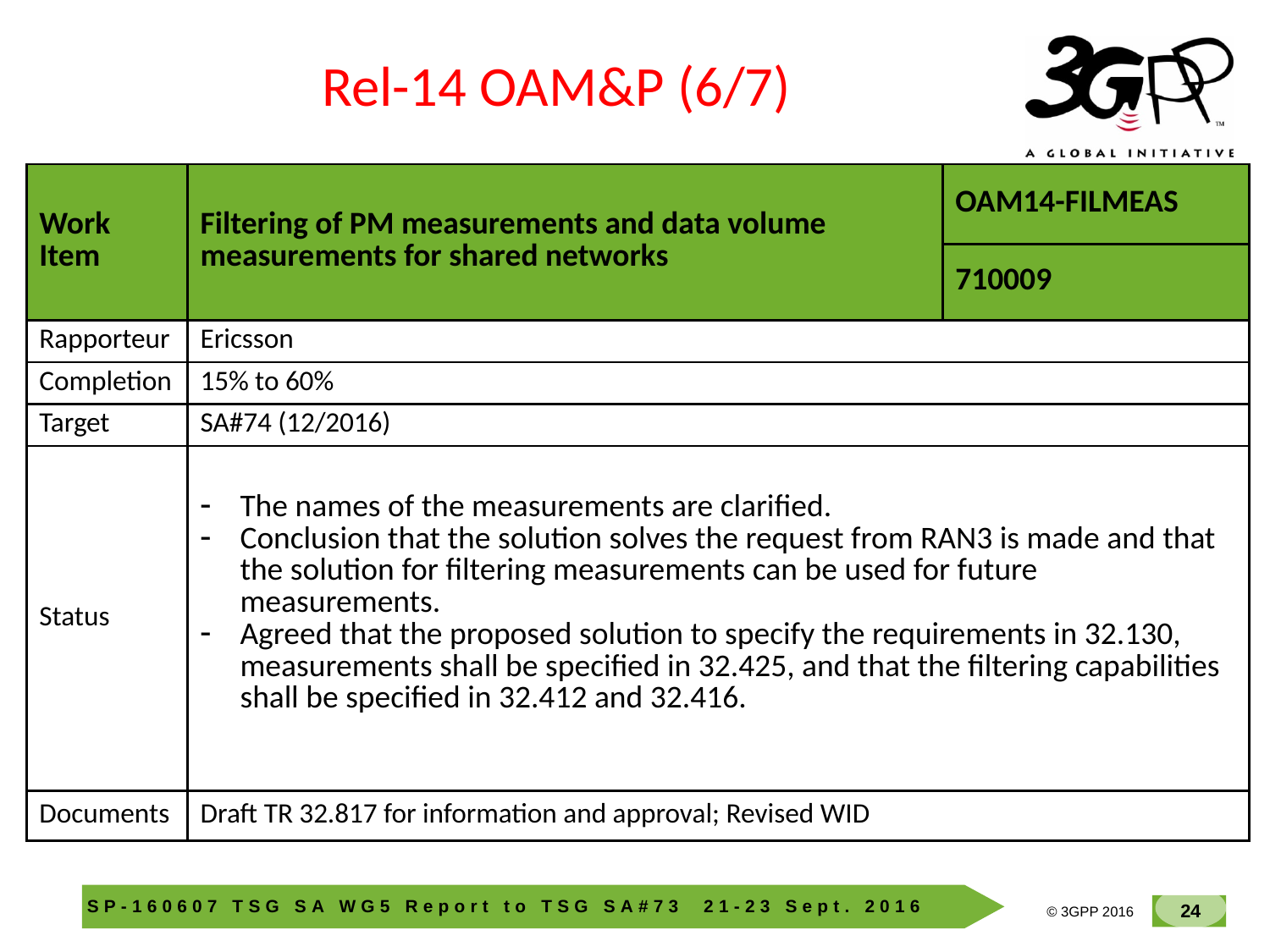

Rel-14 OAM&P (6/7)
| Work Item | Filtering of PM measurements and data volume measurements for shared networks | OAM14-FILMEAS |
| --- | --- | --- |
|  |  | 710009 |
| Rapporteur | Ericsson |  |
| Completion | 15% to 60% |  |
| Target | SA#74 (12/2016) |  |
| Status | The names of the measurements are clarified. Conclusion that the solution solves the request from RAN3 is made and that the solution for filtering measurements can be used for future measurements. Agreed that the proposed solution to specify the requirements in 32.130, measurements shall be specified in 32.425, and that the filtering capabilities shall be specified in 32.412 and 32.416. |  |
| Documents | Draft TR 32.817 for information and approval; Revised WID |  |